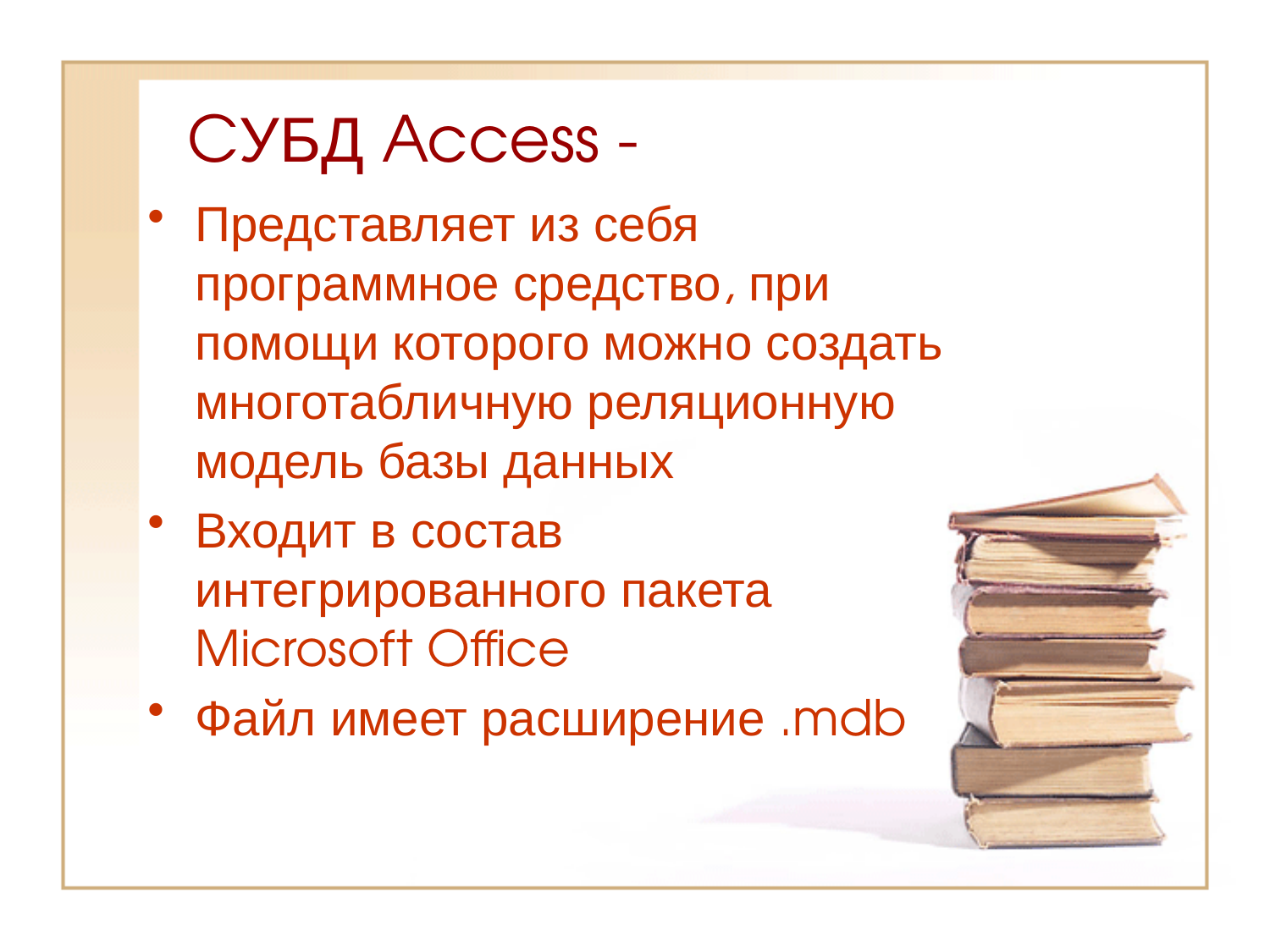

# CУБД Access -
Представляет из себя программное средство, при помощи которого можно создать многотабличную реляционную модель базы данных
Входит в состав интегрированного пакета Microsoft Office
Файл имеет расширение .mdb